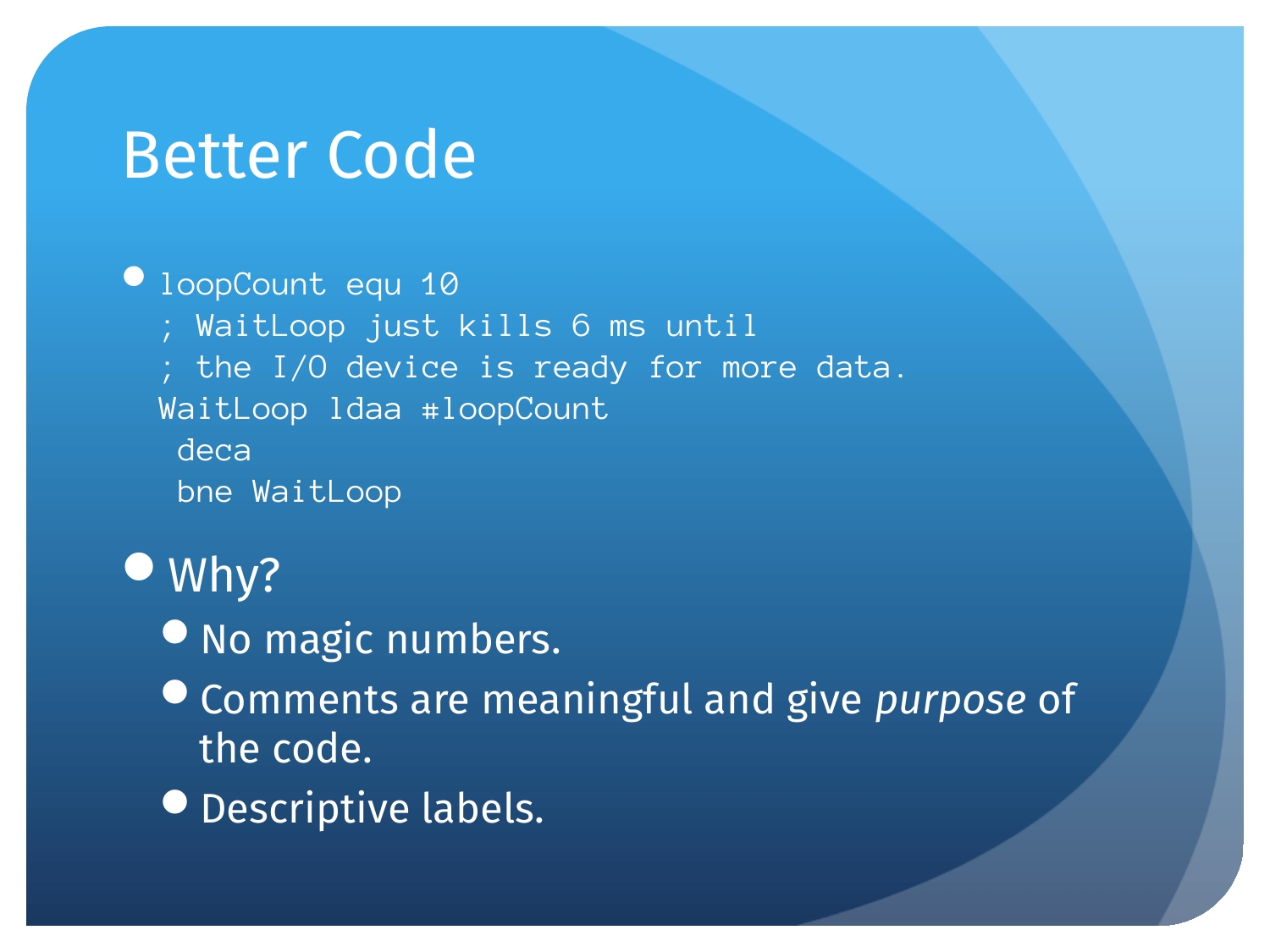

# Better Code
loopCount equ 10
; WaitLoop just kills 6 ms until
; the I/O device is ready for more data.
WaitLoop ldaa #loopCount
 deca
 bne WaitLoop
Why?
No magic numbers.
Comments are meaningful and give purpose of the code.
Descriptive labels.